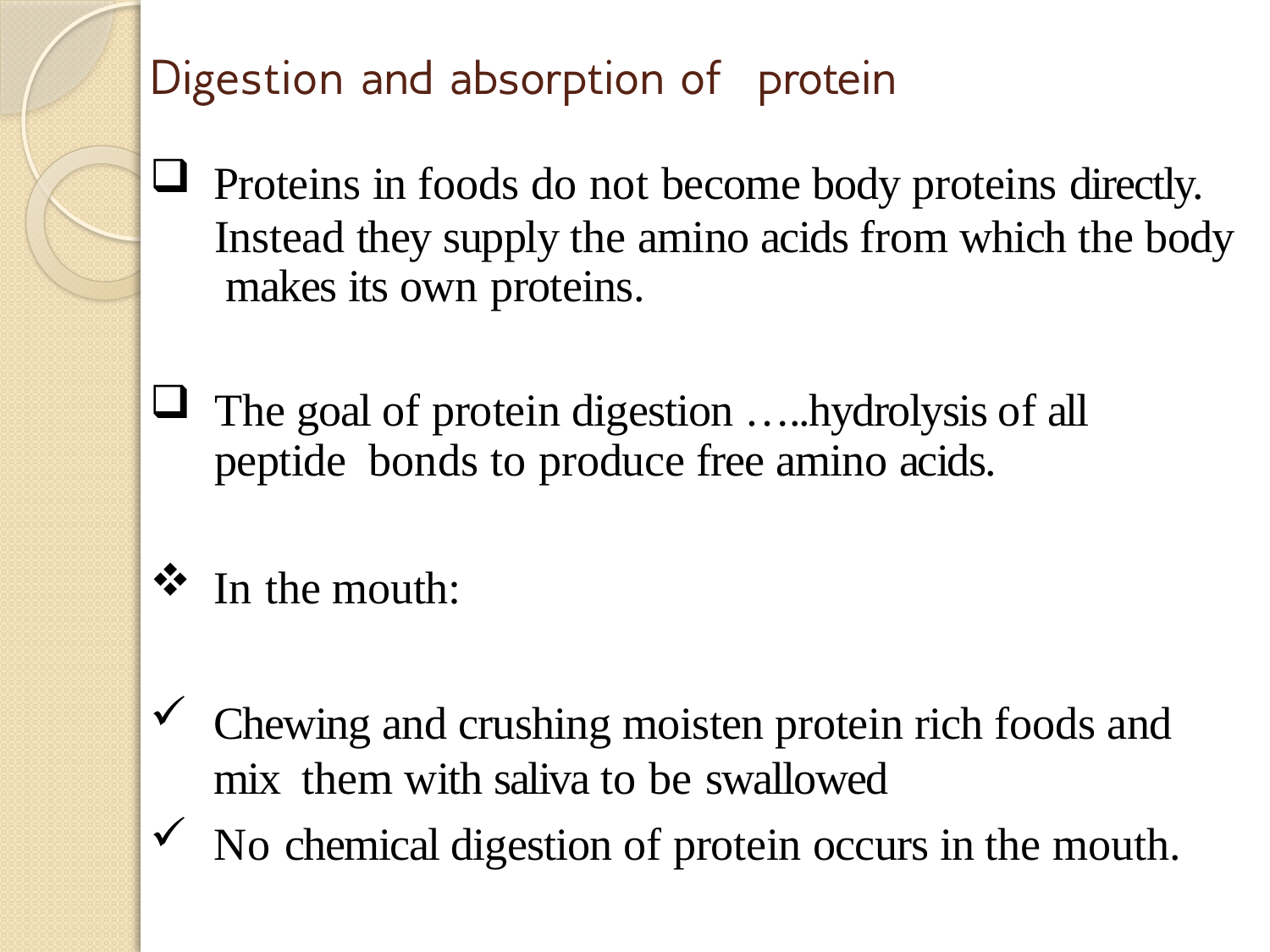

# Digestion and absorption of	protein
Proteins in foods do not become body proteins directly.
Instead they supply the amino acids from which the body  makes its own proteins.

The goal of protein digestion …..hydrolysis of all peptide  bonds to produce free amino acids.

In the mouth:

Chewing and crushing moisten protein rich foods and mix  them with saliva to be swallowed
No chemical digestion of protein occurs in the mouth.